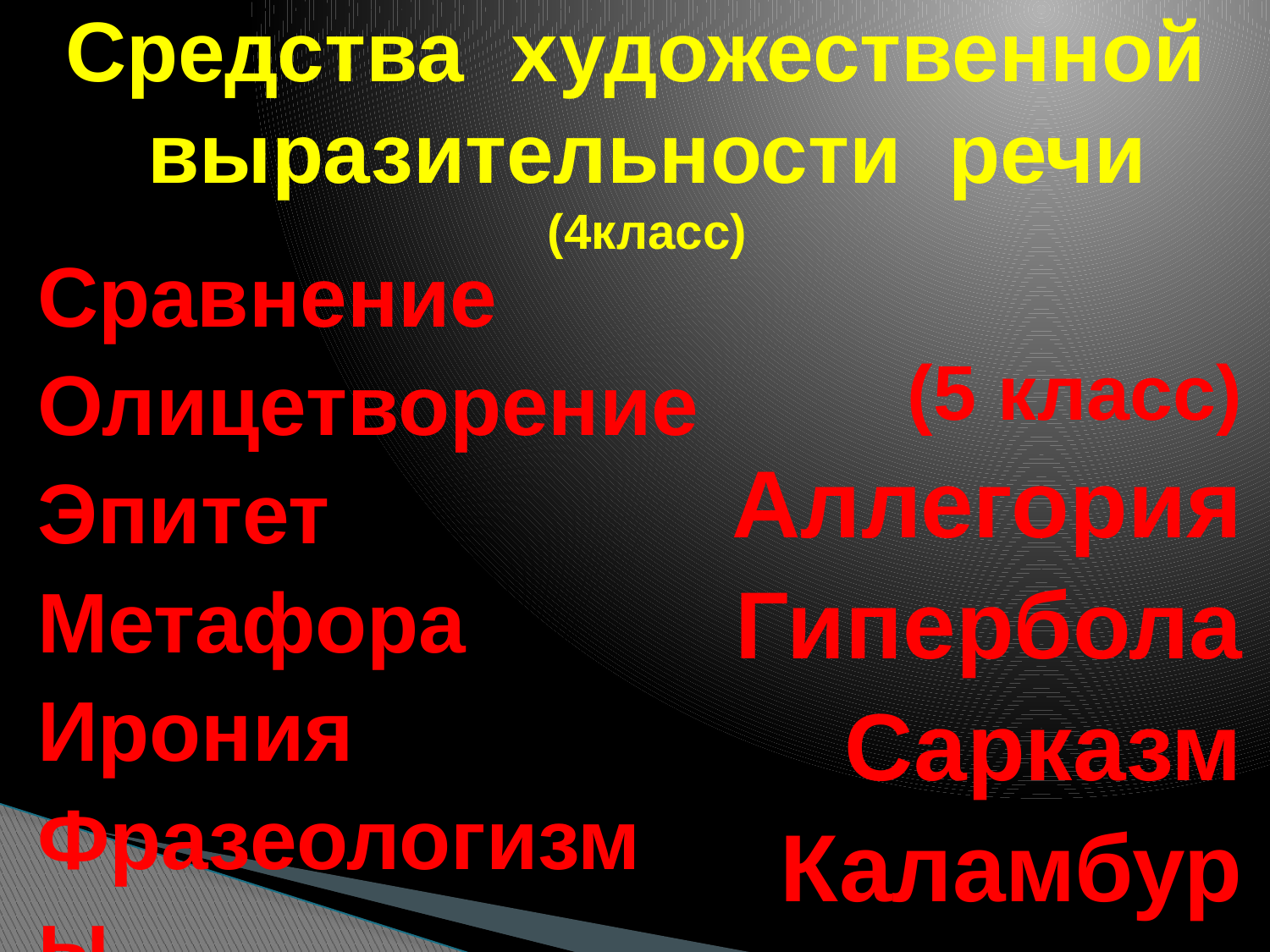

# Средства  художественной  выразительности  речи (4класс)
Сравнение
Олицетворение
Эпитет
Метафора
Ирония
Фразеологизмы
(5 класс)
Аллегория
Гипербола
Сарказм
Каламбур